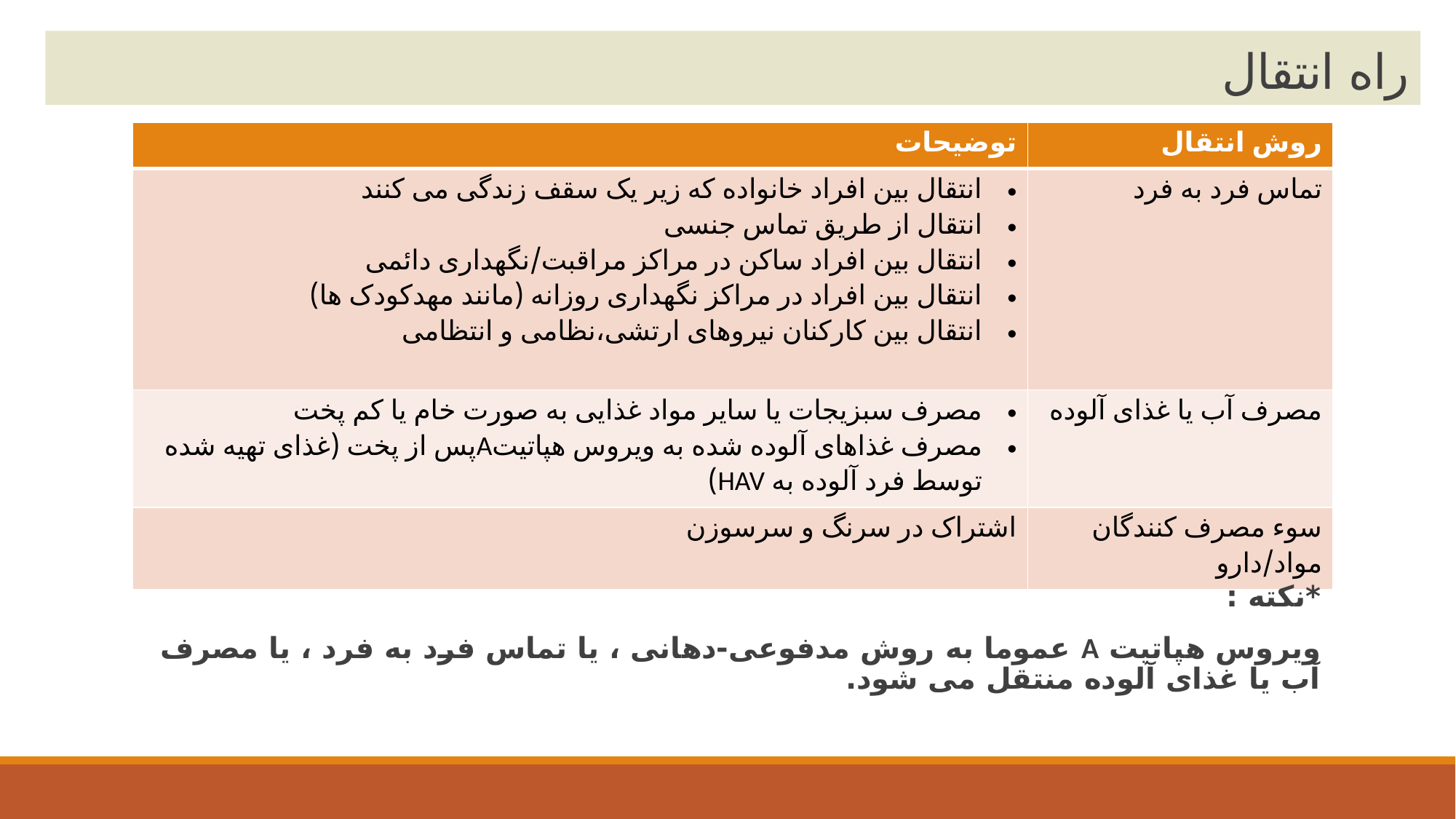

# راه انتقال
| توضیحات | روش انتقال |
| --- | --- |
| انتقال بین افراد خانواده که زیر یک سقف زندگی می کنند انتقال از طریق تماس جنسی انتقال بین افراد ساکن در مراکز مراقبت/نگهداری دائمی انتقال بین افراد در مراکز نگهداری روزانه (مانند مهدکودک ها) انتقال بین کارکنان نیروهای ارتشی،نظامی و انتظامی | تماس فرد به فرد |
| مصرف سبزیجات یا سایر مواد غذایی به صورت خام یا کم پخت مصرف غذاهای آلوده شده به ویروس هپاتیتAپس از پخت (غذای تهیه شده توسط فرد آلوده به HAV) | مصرف آب یا غذای آلوده |
| اشتراک در سرنگ و سرسوزن | سوء مصرف کنندگان مواد/دارو |
*نکته :
ویروس هپاتیت A عموما به روش مدفوعی-دهانی ، یا تماس فرد به فرد ، یا مصرف آب یا غذای آلوده منتقل می شود.